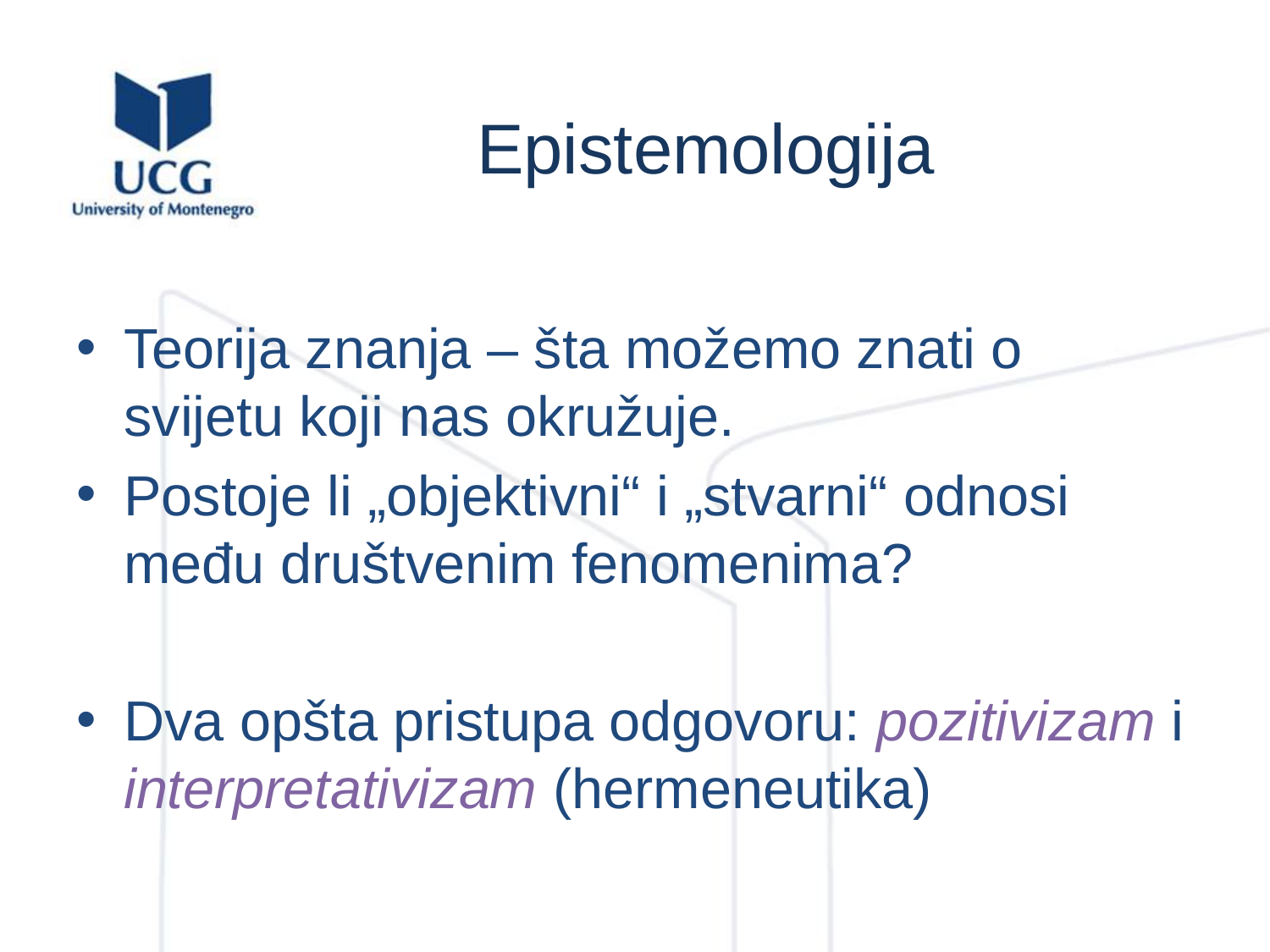

# Epistemologija
Teorija znanja – šta možemo znati o svijetu koji nas okružuje.
Postoje li „objektivni“ i „stvarni“ odnosi među društvenim fenomenima?

Dva opšta pristupa odgovoru: pozitivizam i interpretativizam (hermeneutika)